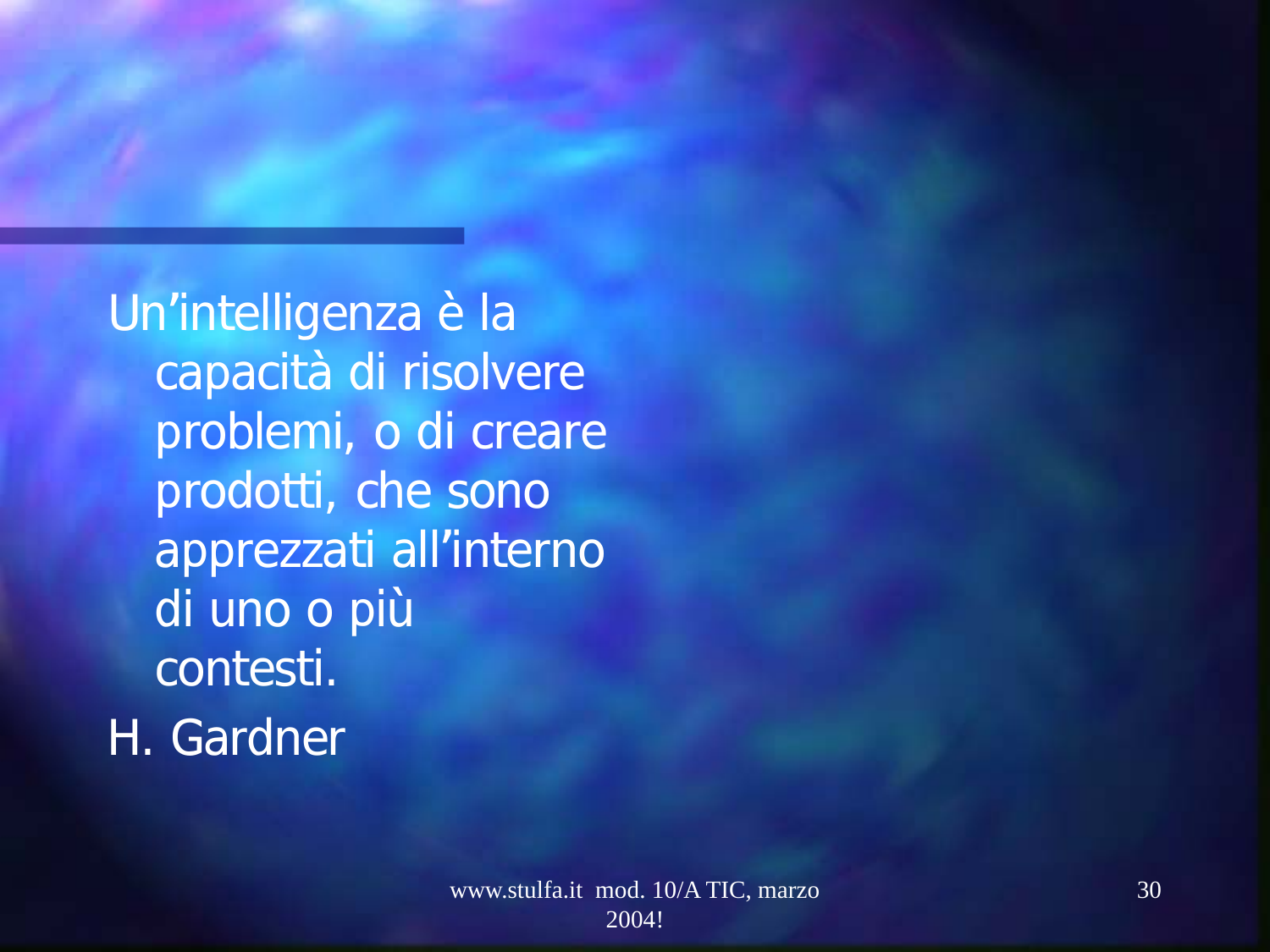

#
Un’intelligenza è la capacità di risolvere problemi, o di creare prodotti, che sono apprezzati all’interno di uno o più contesti.
H. Gardner

www.stulfa.it  mod. 10/A TIC, marzo 2004!
30